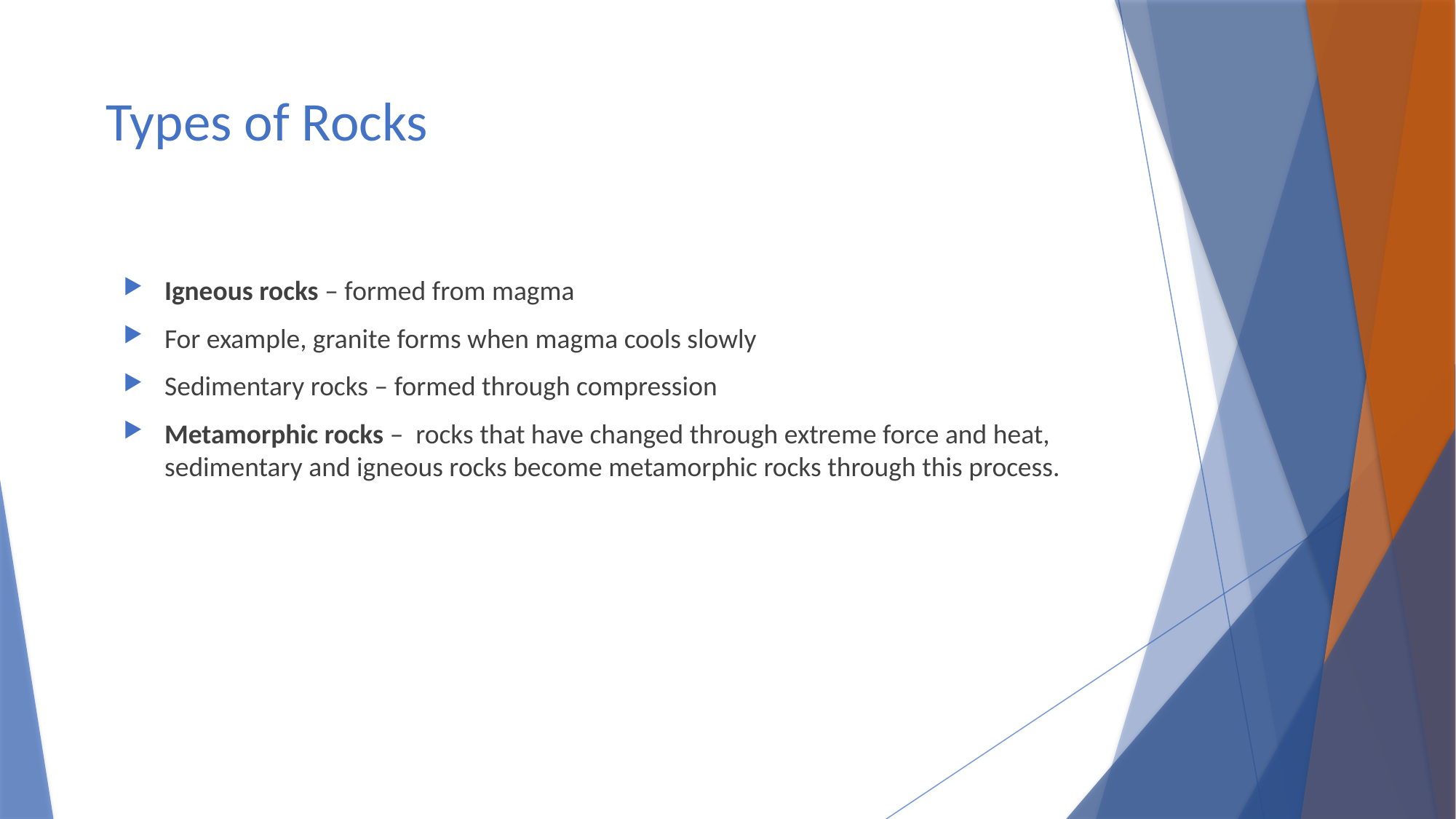

# Types of Rocks
Igneous rocks – formed from magma
For example, granite forms when magma cools slowly
Sedimentary rocks – formed through compression
Metamorphic rocks –  rocks that have changed through extreme force and heat, sedimentary and igneous rocks become metamorphic rocks through this process.